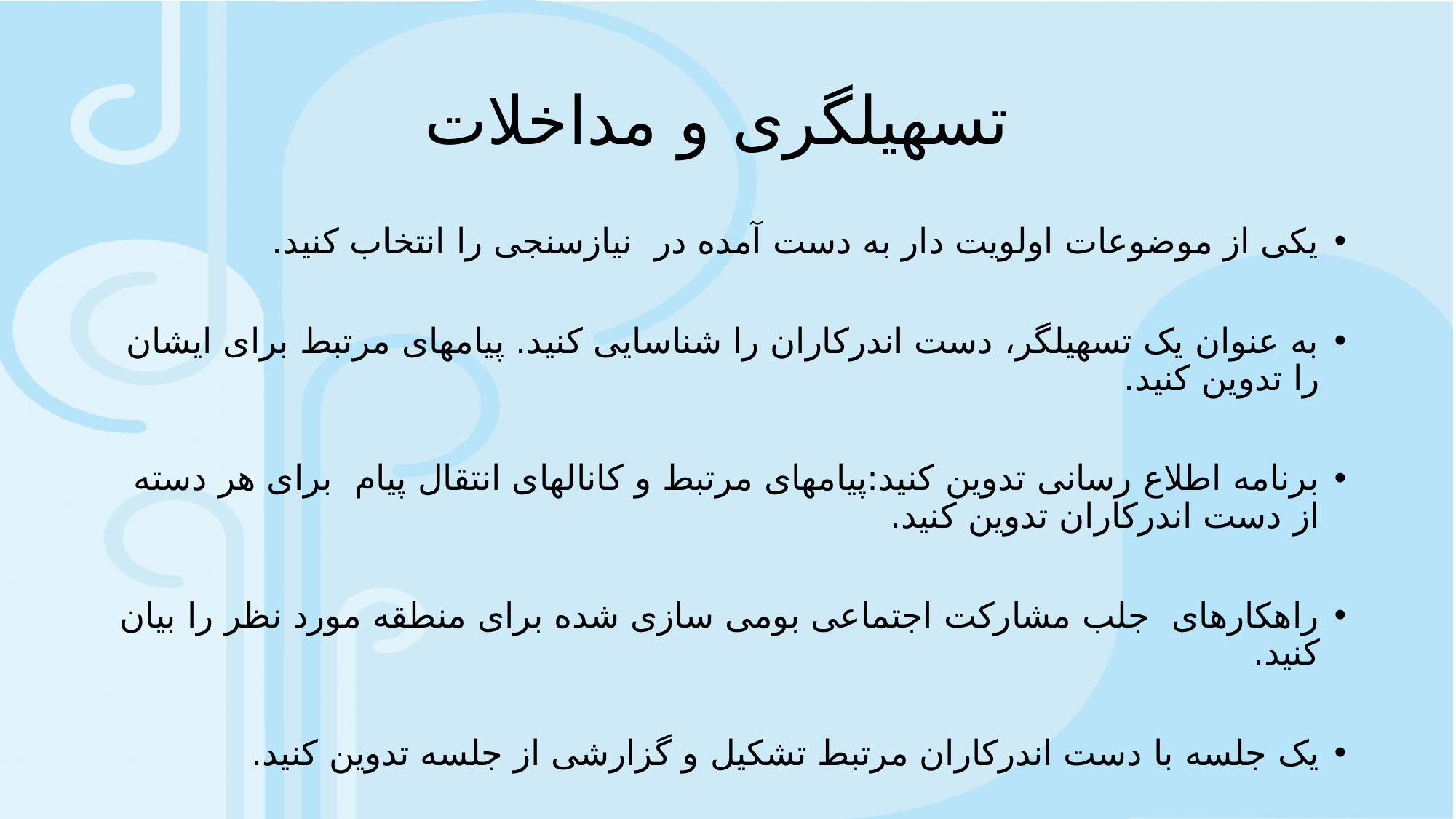

# تسهیلگری و مداخلات
یکی از موضوعات اولویت دار به دست آمده در  نیازسنجی را انتخاب کنید.

به عنوان یک تسهیلگر، دست اندرکاران را شناسایی کنید. پیامهای مرتبط برای ایشان را تدوین کنید.

برنامه اطلاع رسانی تدوین کنید:پیامهای مرتبط و کانالهای انتقال پیام  برای هر دسته از دست اندرکاران تدوین کنید.

راهکارهای  جلب مشارکت اجتماعی بومی سازی شده برای منطقه مورد نظر را بیان کنید.

یک جلسه با دست اندرکاران مرتبط تشکیل و گزارشی از جلسه تدوین کنید.